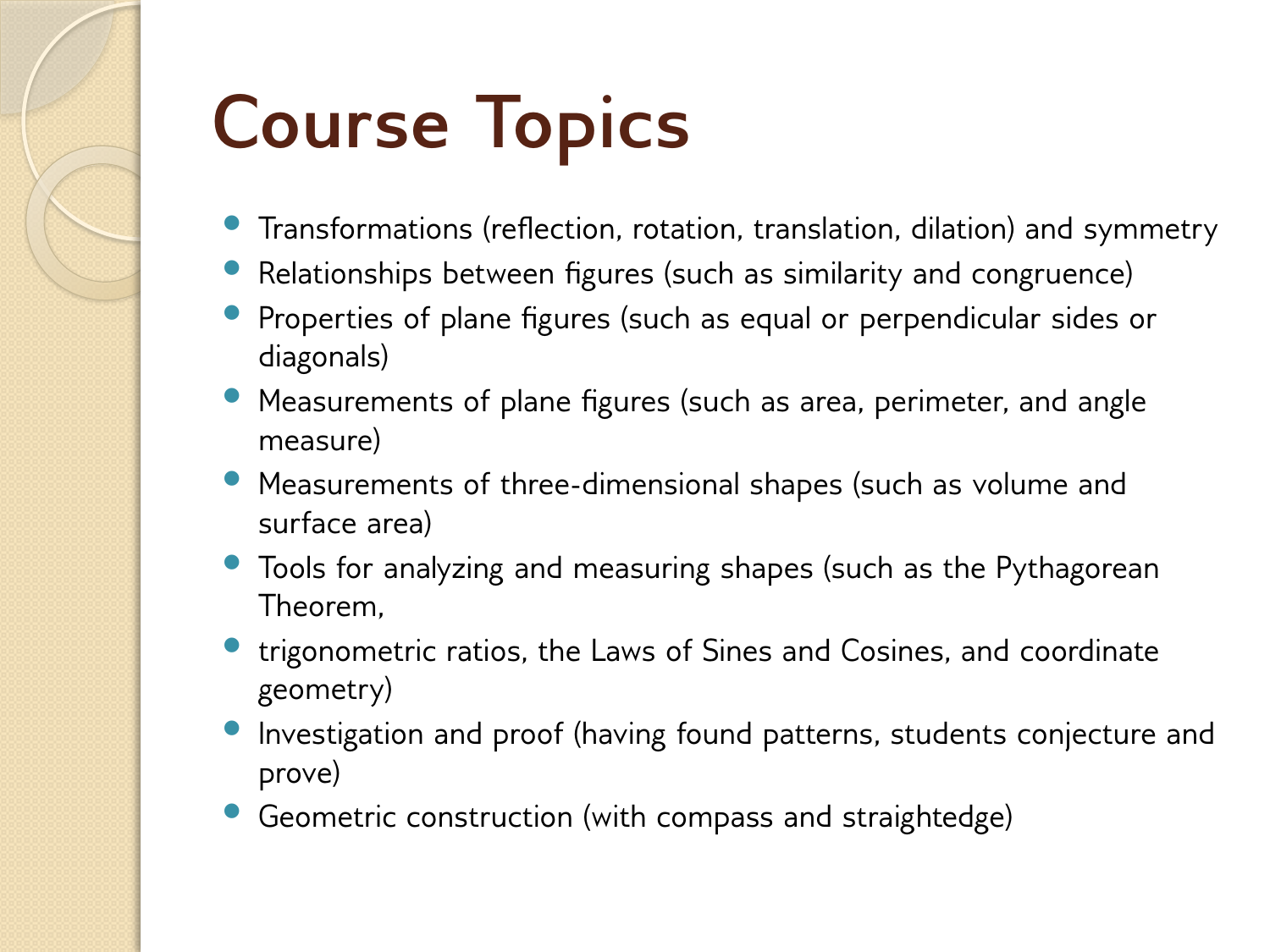

# Course Topics
Transformations (reflection, rotation, translation, dilation) and symmetry
Relationships between figures (such as similarity and congruence)
Properties of plane figures (such as equal or perpendicular sides or diagonals)
Measurements of plane figures (such as area, perimeter, and angle measure)
Measurements of three-dimensional shapes (such as volume and surface area)
Tools for analyzing and measuring shapes (such as the Pythagorean Theorem,
trigonometric ratios, the Laws of Sines and Cosines, and coordinate geometry)
Investigation and proof (having found patterns, students conjecture and prove)
Geometric construction (with compass and straightedge)